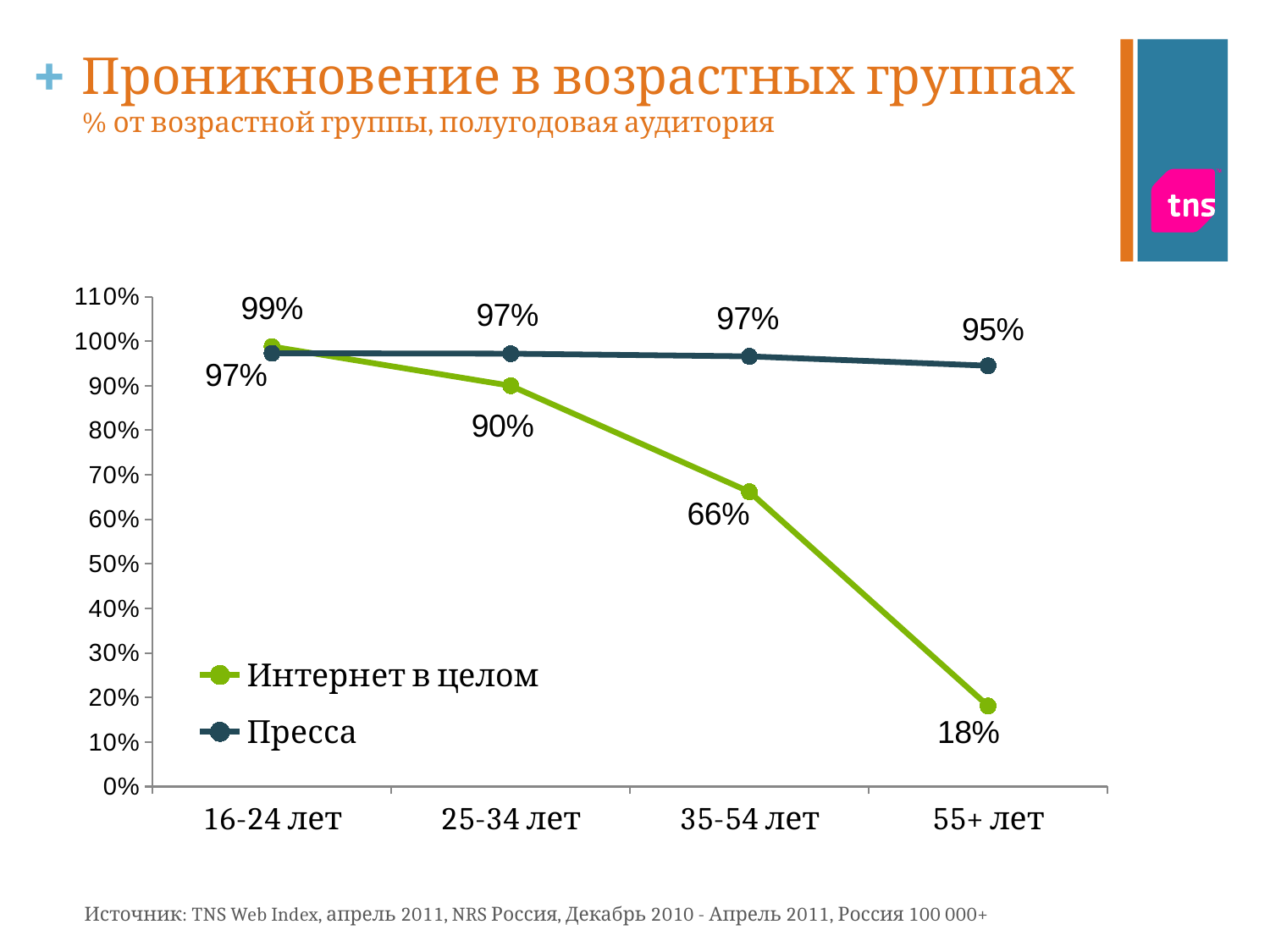

# Проникновение в возрастных группах % от возрастной группы, полугодовая аудитория

### Chart

| Category | Интернет в целом | Пресса |
|---|---|---|
| 16-24 лет | 98.8 | 97.3 |
| 25-34 лет | 90.0 | 97.2 |
| 35-54 лет | 66.2 | 96.6 |
| 55+ лет | 18.1 | 94.5 |
Источник: TNS Web Index, апрель 2011, NRS Россия, Декабрь 2010 - Апрель 2011, Россия 100 000+